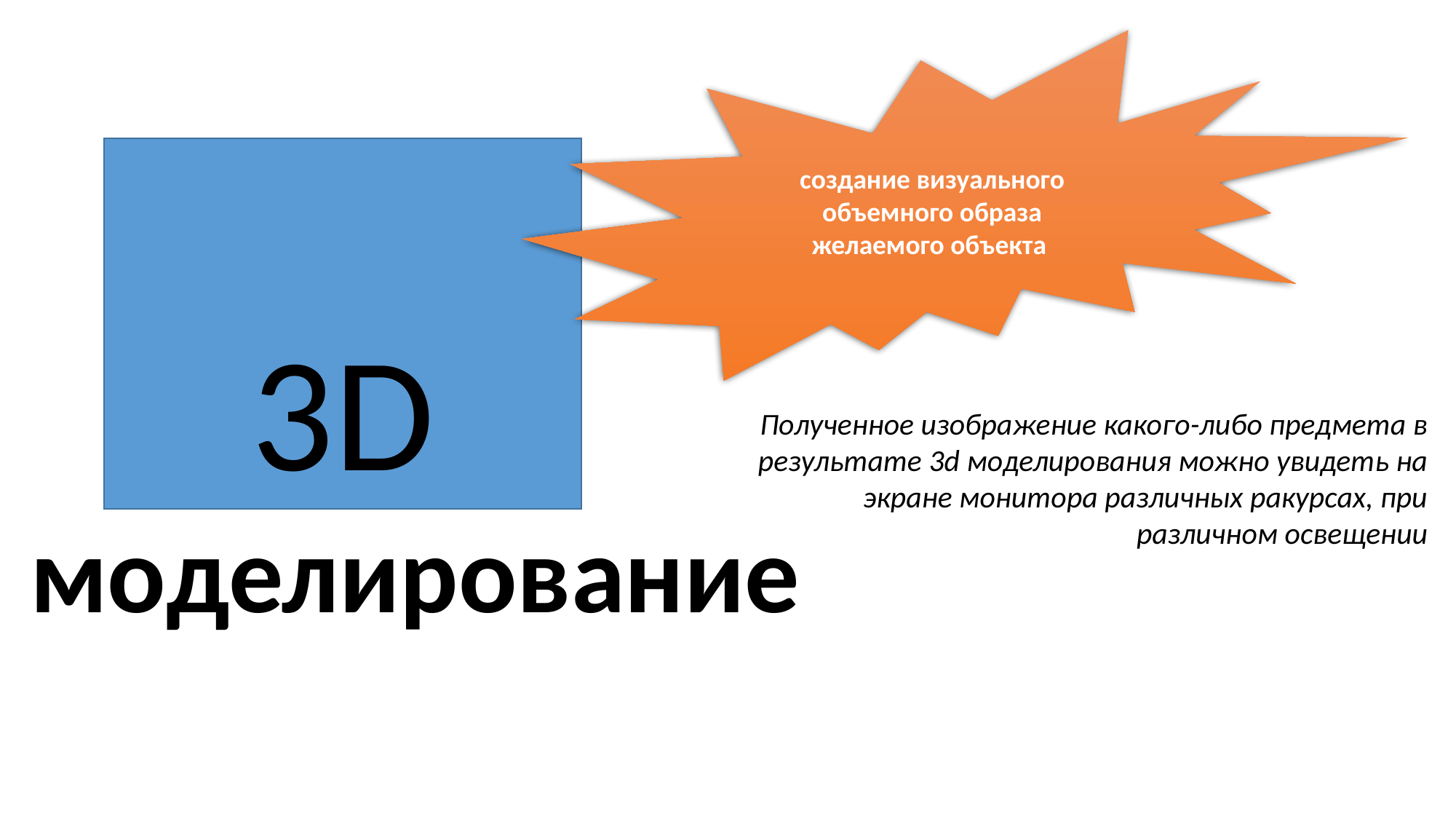

создание визуального объемного образа желаемого объекта

# 3D
Полученное изображение какого-либо предмета в результате 3d моделирования можно увидеть на экране монитора различных ракурсах, при различном освещении
моделирование